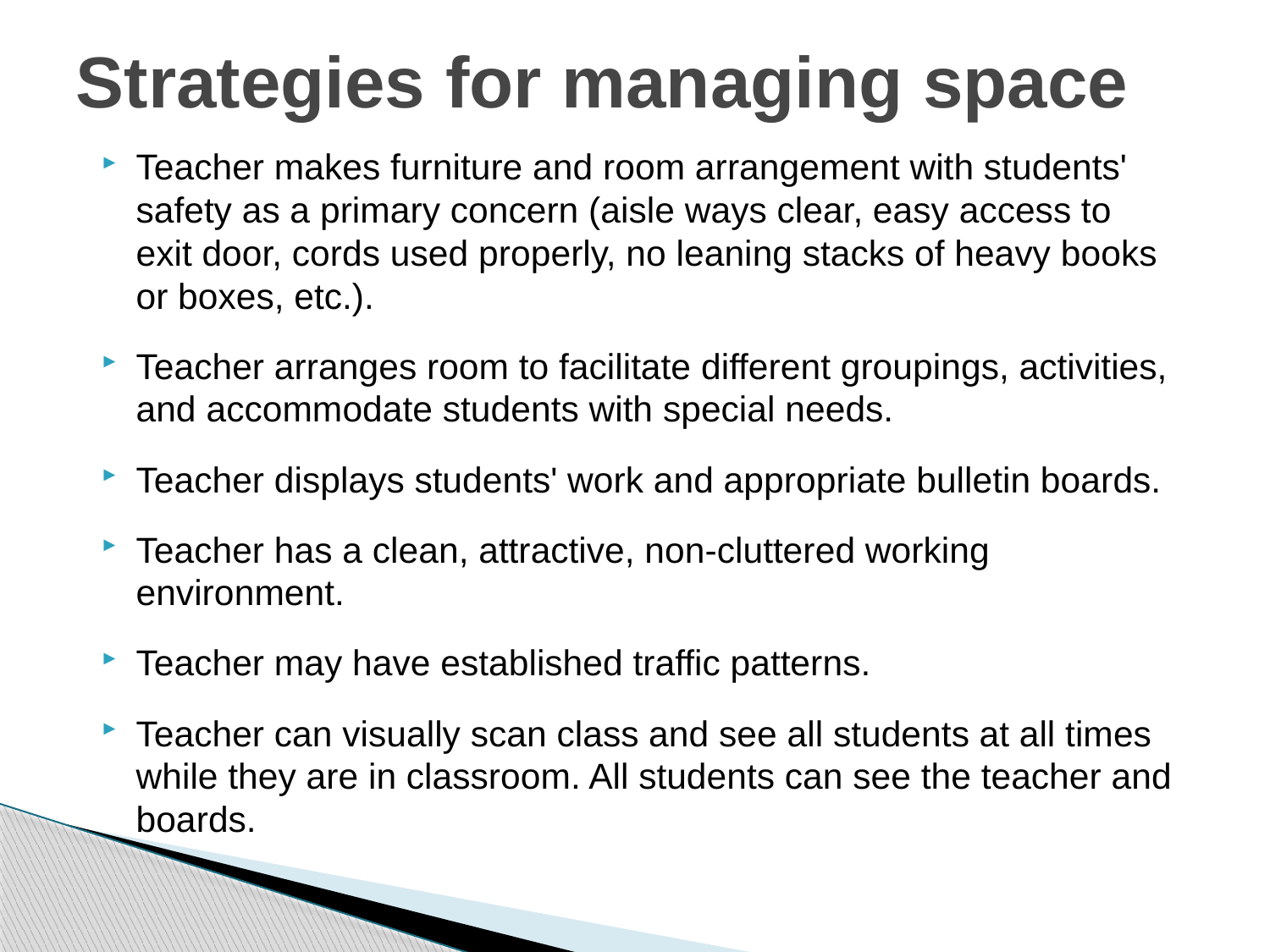

# Strategies for managing space
Teacher makes furniture and room arrangement with students' safety as a primary concern (aisle ways clear, easy access to exit door, cords used properly, no leaning stacks of heavy books or boxes, etc.).
Teacher arranges room to facilitate different groupings, activities, and accommodate students with special needs.
Teacher displays students' work and appropriate bulletin boards.
Teacher has a clean, attractive, non-cluttered working environment.
Teacher may have established traffic patterns.
Teacher can visually scan class and see all students at all times while they are in classroom. All students can see the teacher and boards.